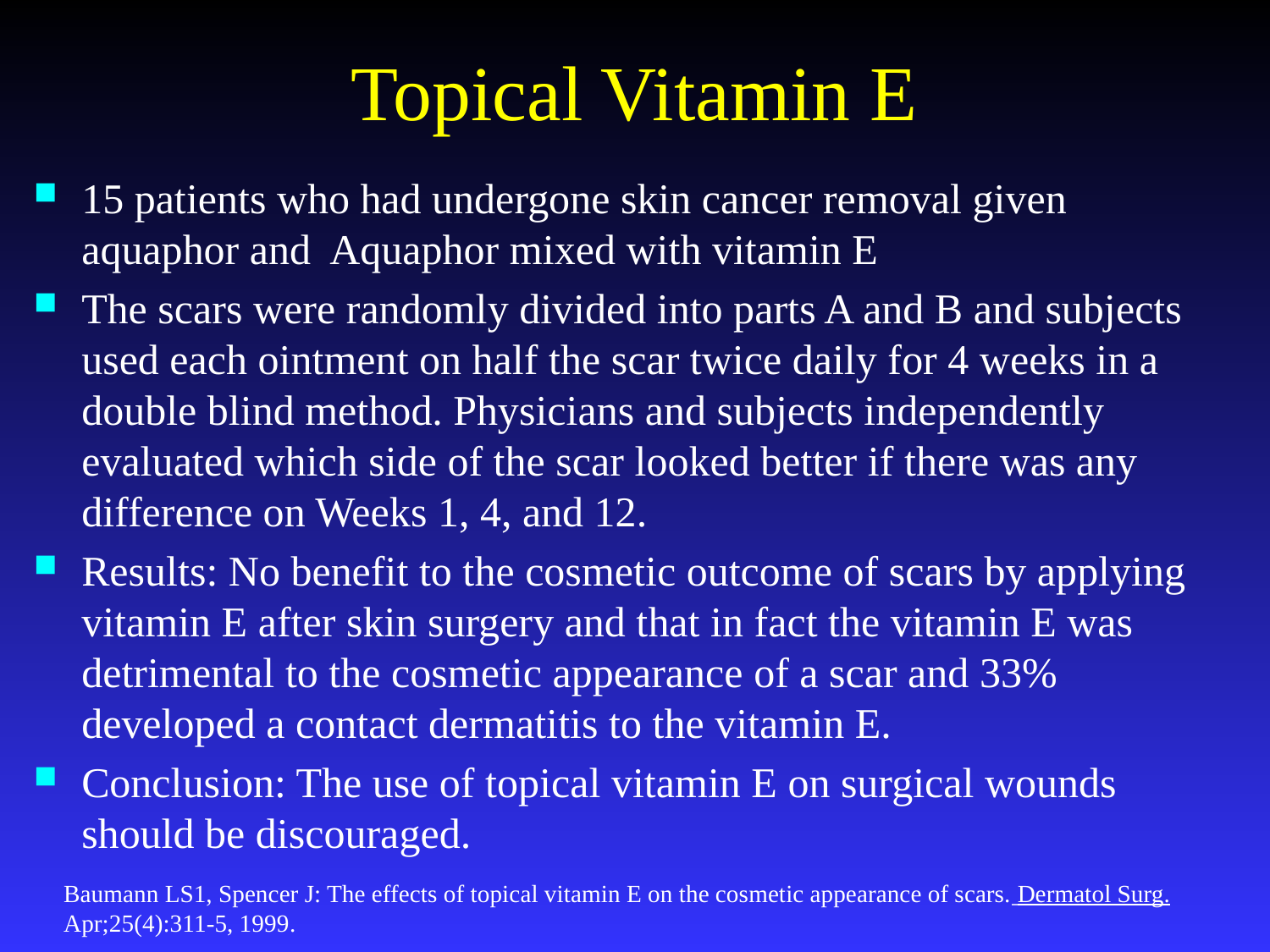

# Topical Vitamin E

15 patients who had undergone skin cancer removal given aquaphor and  Aquaphor mixed with vitamin E
The scars were randomly divided into parts A and B and subjects used each ointment on half the scar twice daily for 4 weeks in a double blind method. Physicians and subjects independently evaluated which side of the scar looked better if there was any difference on Weeks 1, 4, and 12.
Results: No benefit to the cosmetic outcome of scars by applying vitamin E after skin surgery and that in fact the vitamin E was detrimental to the cosmetic appearance of a scar and 33% developed a contact dermatitis to the vitamin E.
Conclusion: The use of topical vitamin E on surgical wounds should be discouraged.
Baumann LS1, Spencer J: The effects of topical vitamin E on the cosmetic appearance of scars. Dermatol Surg. Apr;25(4):311-5, 1999.